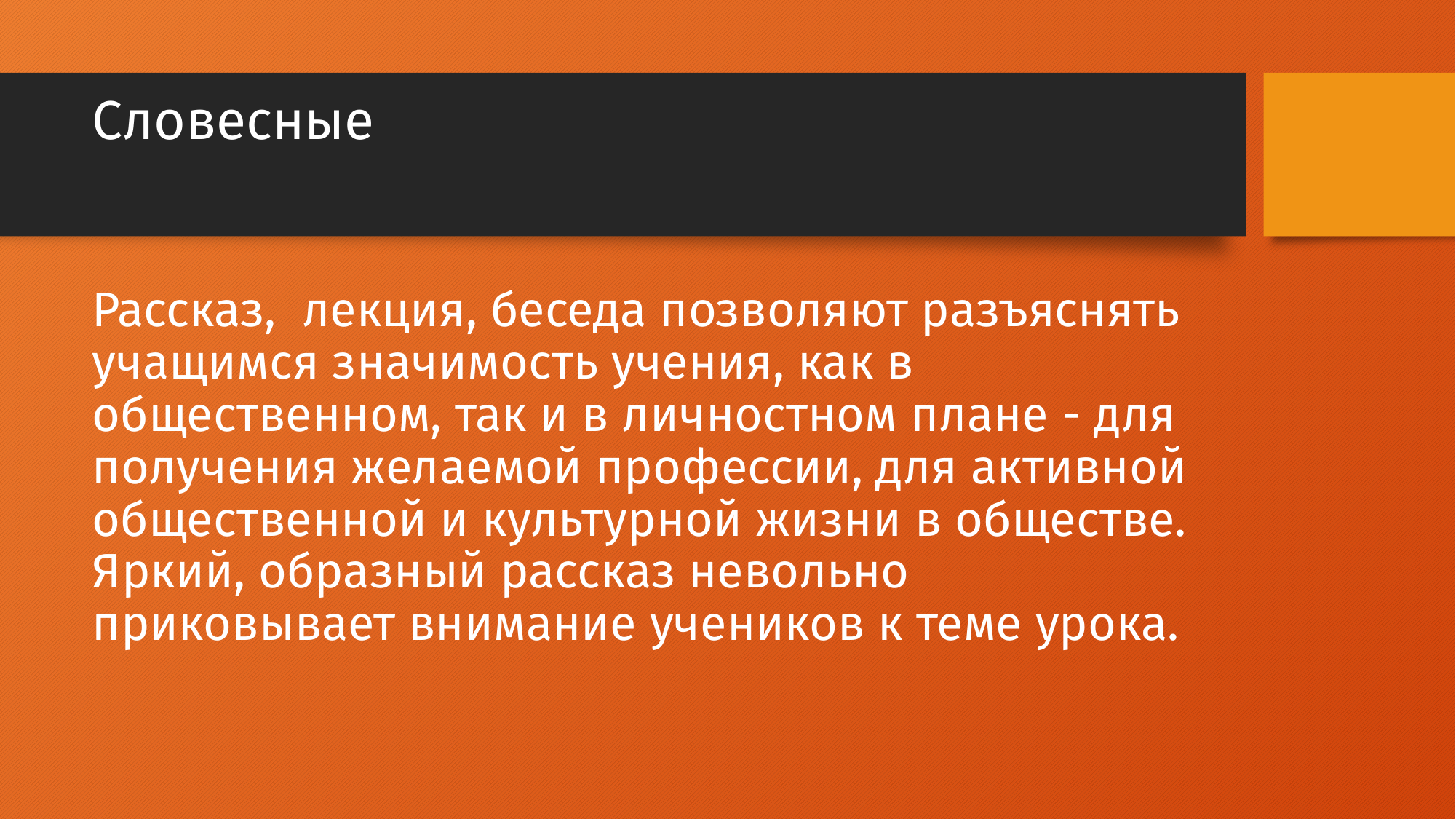

# Словесные
Рассказ,  лекция, беседа позволяют разъяснять учащимся значимость учения, как в общественном, так и в личностном плане - для получения желаемой профессии, для активной общественной и культурной жизни в обществе. Яркий, образный рассказ невольно приковывает внимание учеников к теме урока.